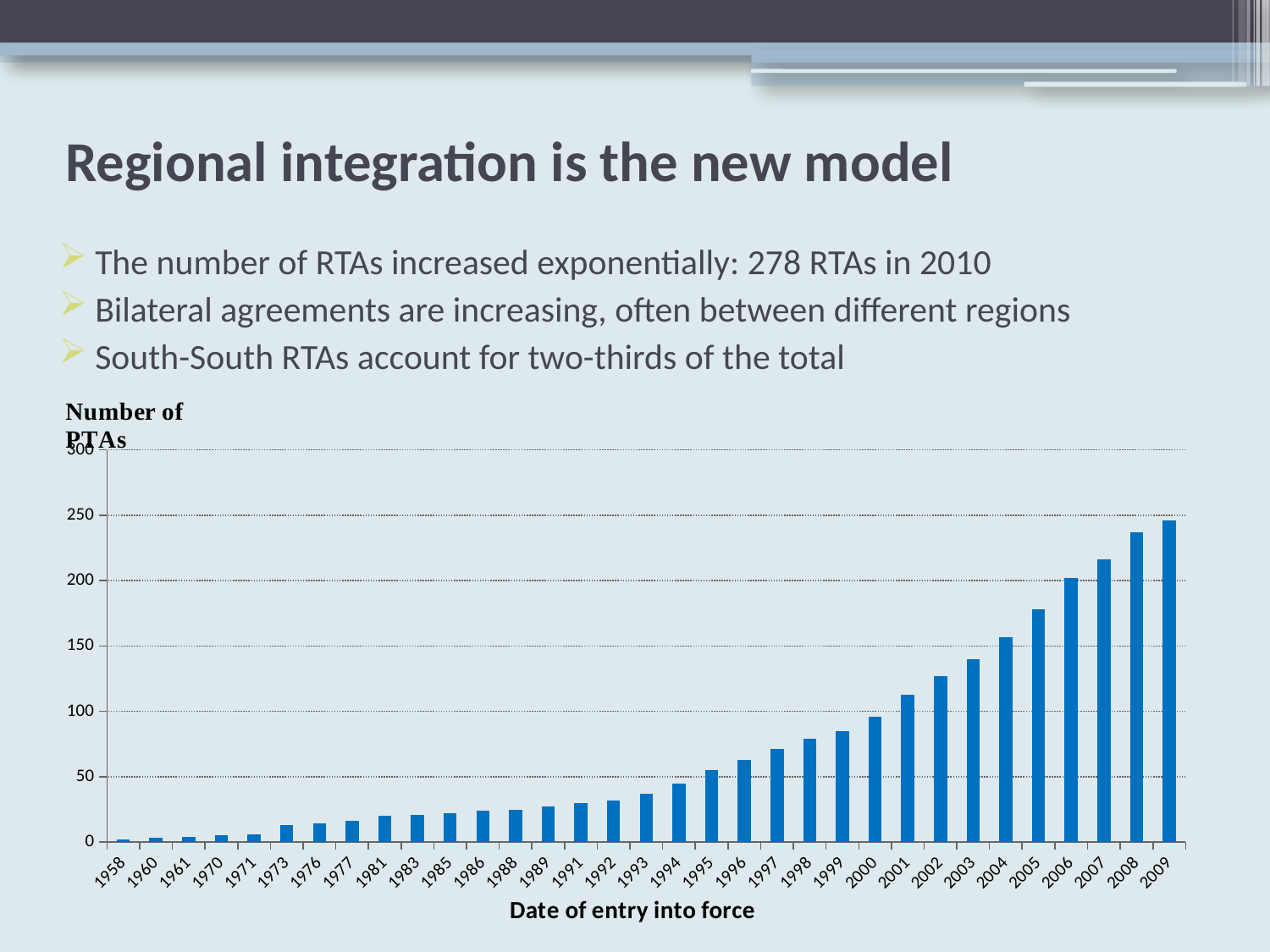

# Regional integration is the new model
The number of RTAs increased exponentially: 278 RTAs in 2010
Bilateral agreements are increasing, often between different regions
South-South RTAs account for two-thirds of the total

### Chart

| Category | World |
|---|---|
| 1958 | 2.0 |
| 1960 | 3.0 |
| 1961 | 4.0 |
| 1970 | 5.0 |
| 1971 | 6.0 |
| 1973 | 13.0 |
| 1976 | 14.0 |
| 1977 | 16.0 |
| 1981 | 20.0 |
| 1983 | 21.0 |
| 1985 | 22.0 |
| 1986 | 24.0 |
| 1988 | 25.0 |
| 1989 | 27.0 |
| 1991 | 30.0 |
| 1992 | 32.0 |
| 1993 | 37.0 |
| 1994 | 45.0 |
| 1995 | 55.0 |
| 1996 | 63.0 |
| 1997 | 71.0 |
| 1998 | 79.0 |
| 1999 | 85.0 |
| 2000 | 96.0 |
| 2001 | 113.0 |
| 2002 | 127.0 |
| 2003 | 140.0 |
| 2004 | 157.0 |
| 2005 | 178.0 |
| 2006 | 202.0 |
| 2007 | 216.0 |
| 2008 | 237.0 |
| 2009 | 246.0 |